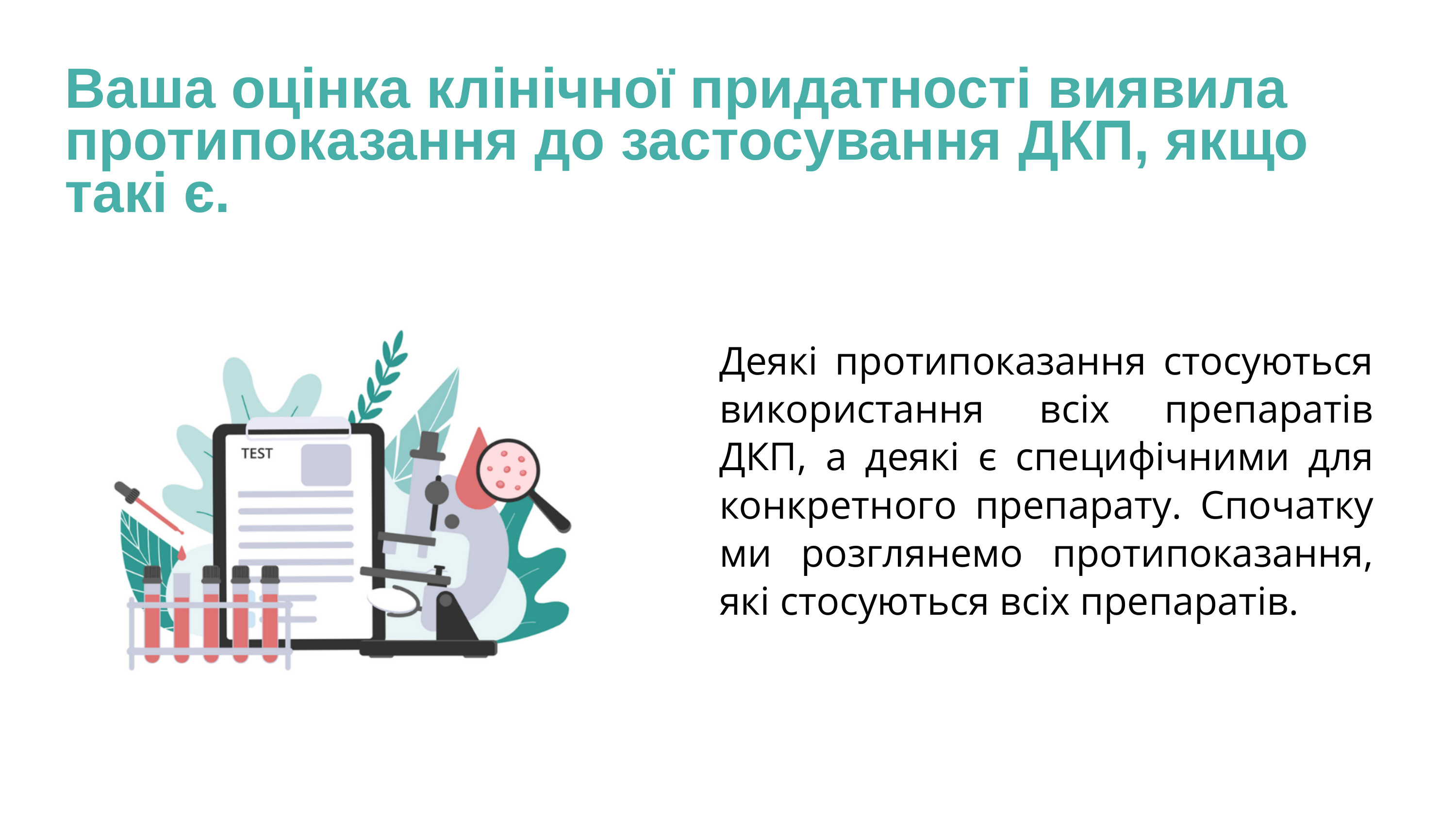

Ваша оцінка клінічної придатності виявила протипоказання до застосування ДКП, якщо такі є.

Деякі протипоказання стосуються використання всіх препаратів ДКП, а деякі є специфічними для конкретного препарату. Спочатку ми розглянемо протипоказання, які стосуються всіх препаратів.